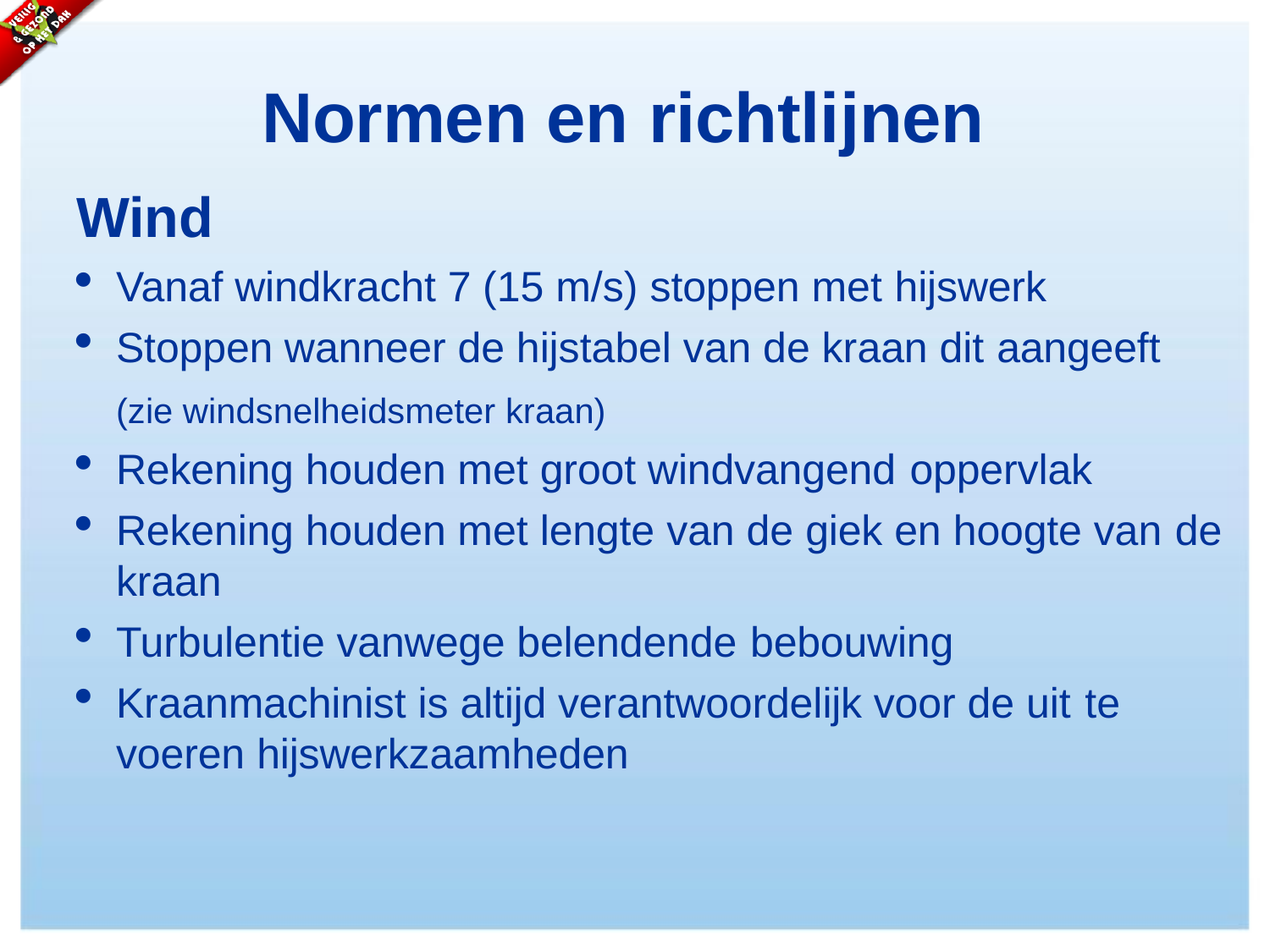

# Normen en richtlijnen
Wind
Vanaf windkracht 7 (15 m/s) stoppen met hijswerk
Stoppen wanneer de hijstabel van de kraan dit aangeeft
(zie windsnelheidsmeter kraan)
Rekening houden met groot windvangend oppervlak
Rekening houden met lengte van de giek en hoogte van de
kraan
Turbulentie vanwege belendende bebouwing
Kraanmachinist is altijd verantwoordelijk voor de uit te
voeren hijswerkzaamheden